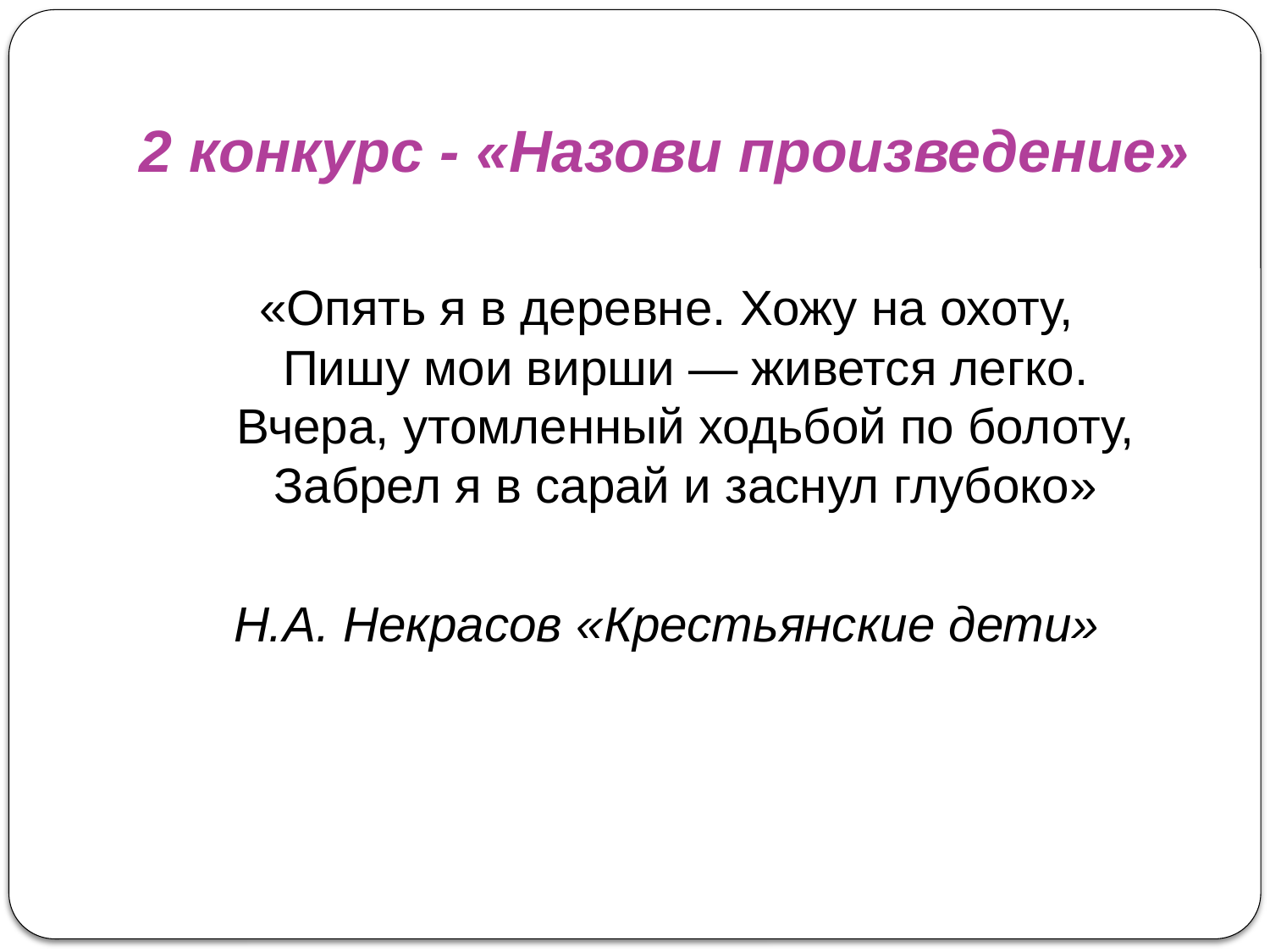

# 2 конкурс - «Назови произведение»

«Опять я в деревне. Хожу на охоту,
Пишу мои вирши — живется легко.
Вчера, утомленный ходьбой по болоту,
Забрел я в сарай и заснул глубоко»

Н.А. Некрасов «Крестьянские дети»